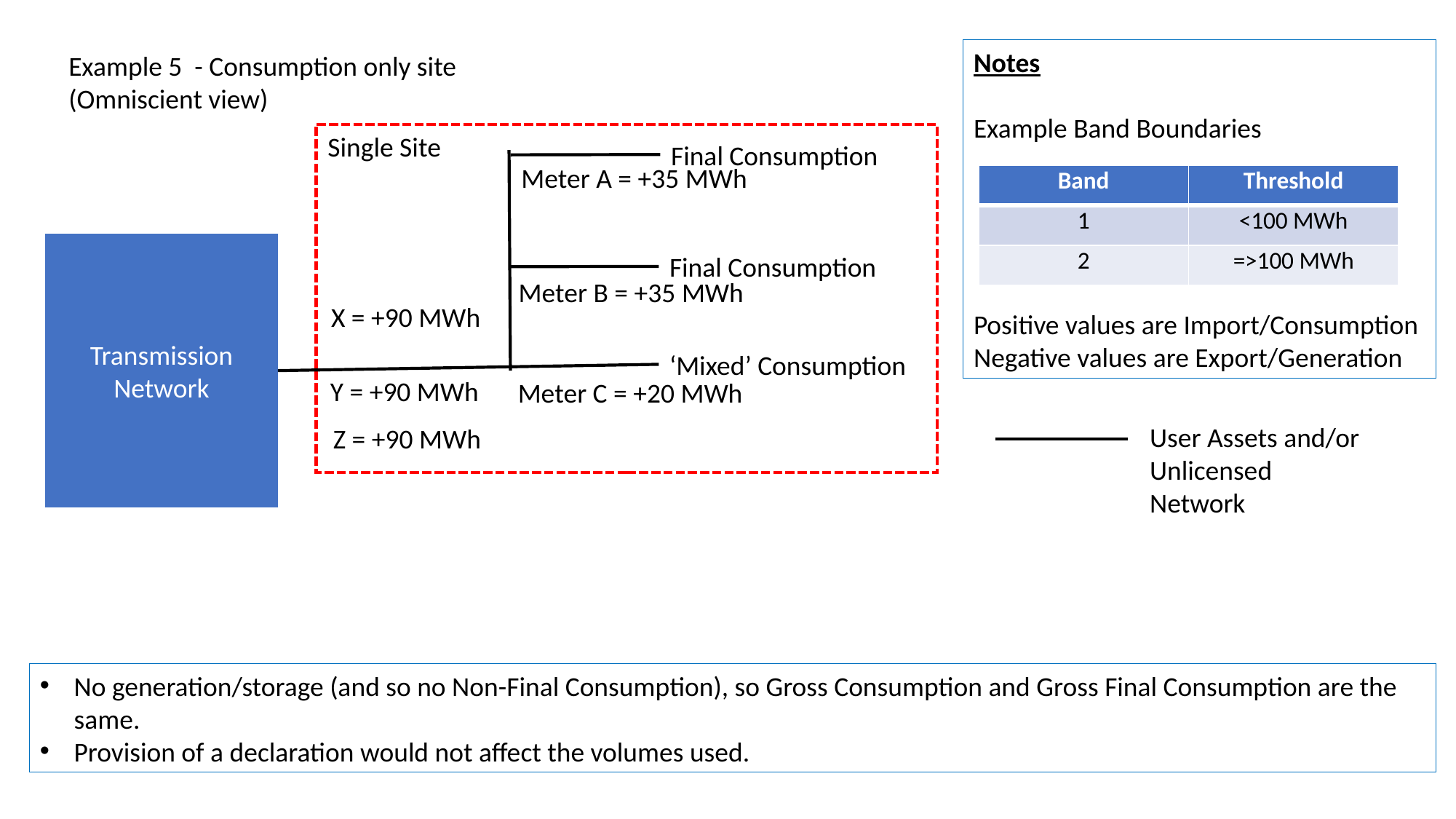

Notes

Example Band Boundaries

Positive values are Import/Consumption
Negative values are Export/Generation
Example 5  - Consumption only site
(Omniscient view)

Single Site
Final Consumption
Meter A = +35 MWh
| Band | Threshold |
| --- | --- |
| 1 | <100 MWh |
| 2 | =>100 MWh |

Transmission Network

Final Consumption
Meter B = +35 MWh
X = +90 MWh
‘Mixed’ Consumption
Y = +90 MWh
Meter C = +20 MWh
User Assets and/or Unlicensed Network
Z = +90 MWh
No generation/storage (and so no Non-Final Consumption), so Gross Consumption and Gross Final Consumption are the same.
Provision of a declaration would not affect the volumes used.